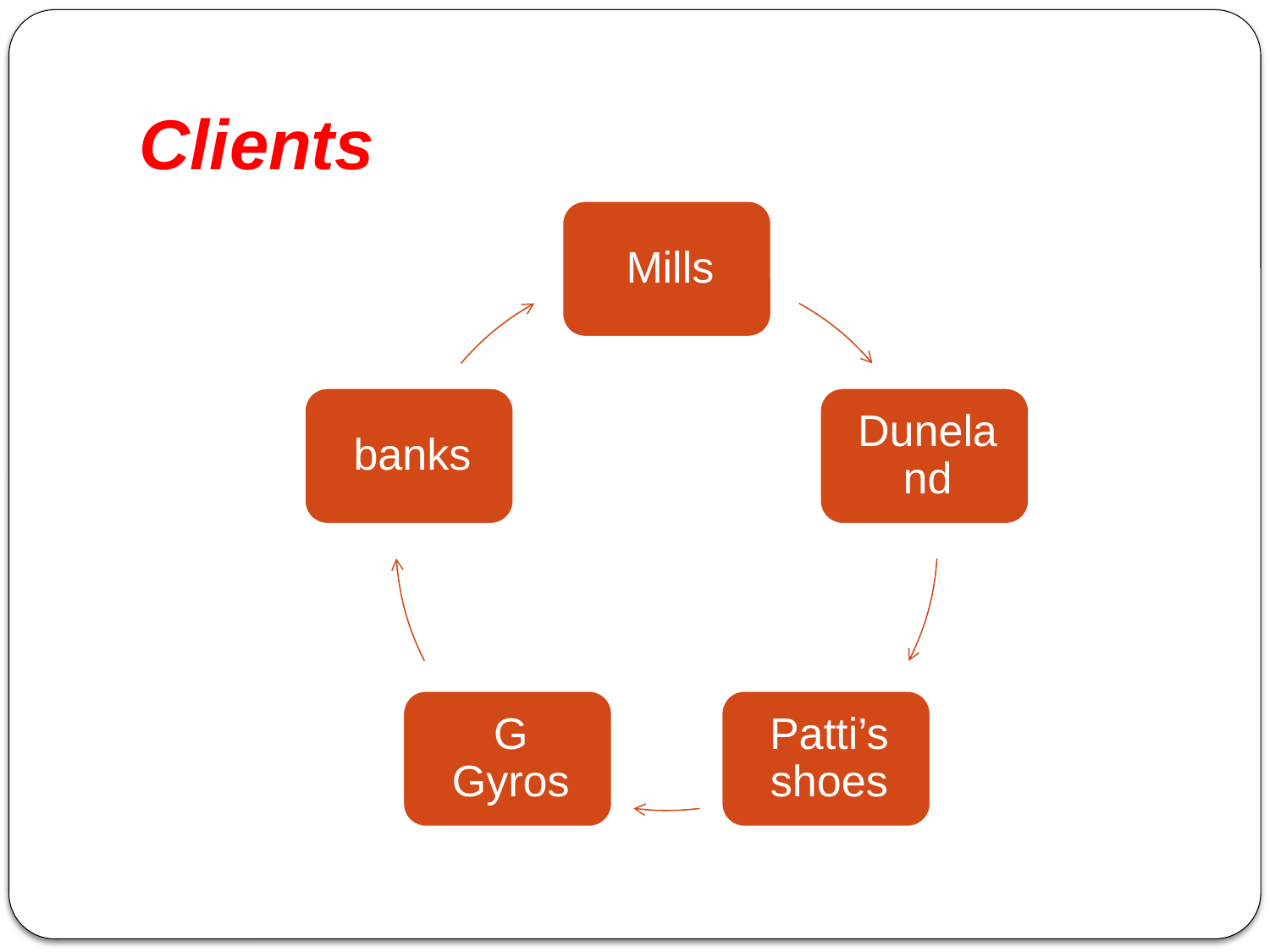

# Clients
Mills
Duneland
Patti’s shoes
G Gyros
banks